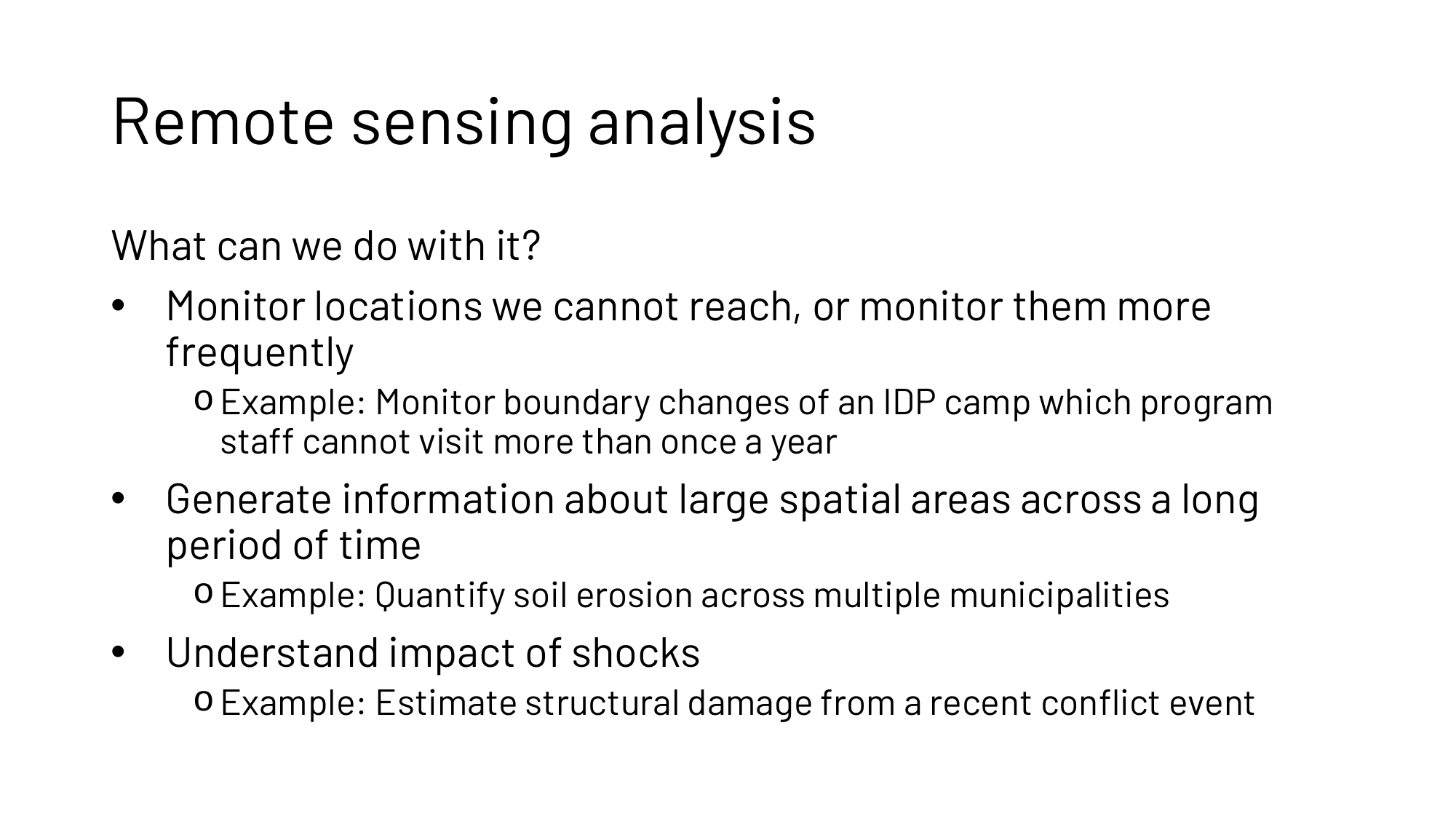

# Remote sensing analysis
What can we do with it?
Monitor locations we cannot reach, or monitor them more frequently
Example: Monitor boundary changes of an IDP camp which program staff cannot visit more than once a year
Generate information about large spatial areas across a long period of time
Example: Quantify soil erosion across multiple municipalities
Understand impact of shocks
Example: Estimate structural damage from a recent conflict event